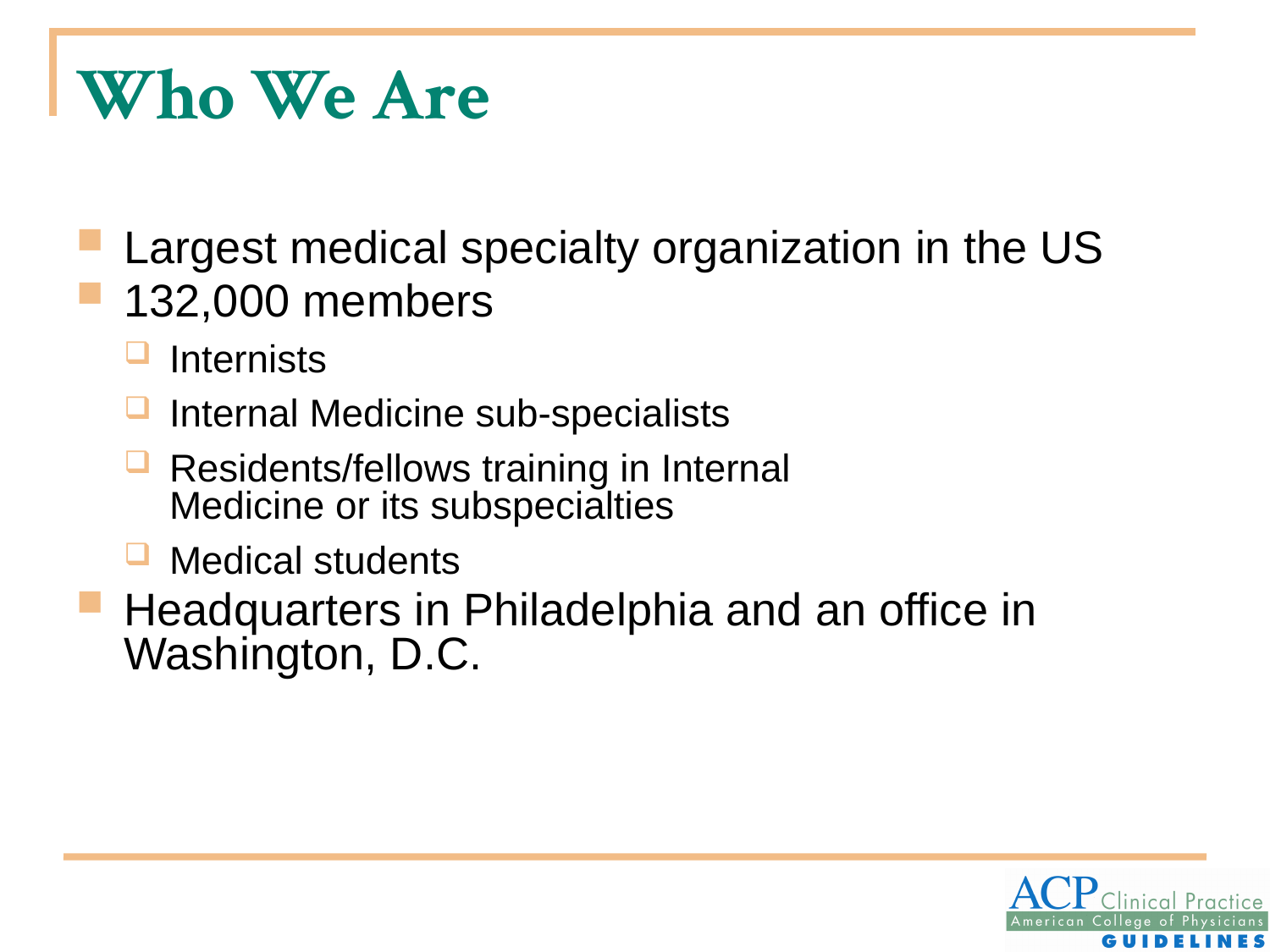

# Who We Are
Largest medical specialty organization in the US
132,000 members
Internists
Internal Medicine sub-specialists
Residents/fellows training in Internal
Medicine or its subspecialties
Medical students
Headquarters in Philadelphia and an office in Washington, D.C.